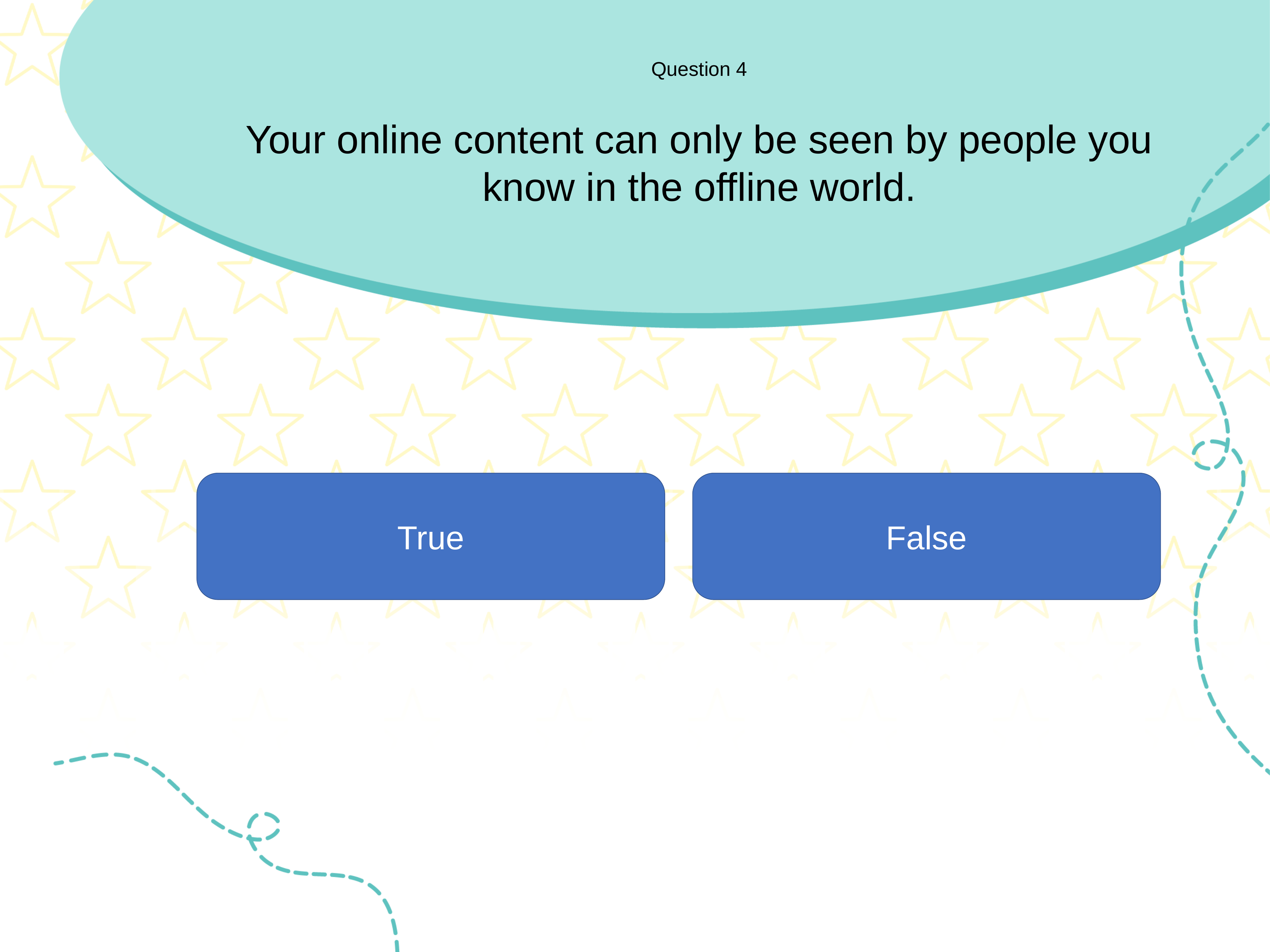

Question 4
Your online content can only be seen by people you know in the offline world.
True
False